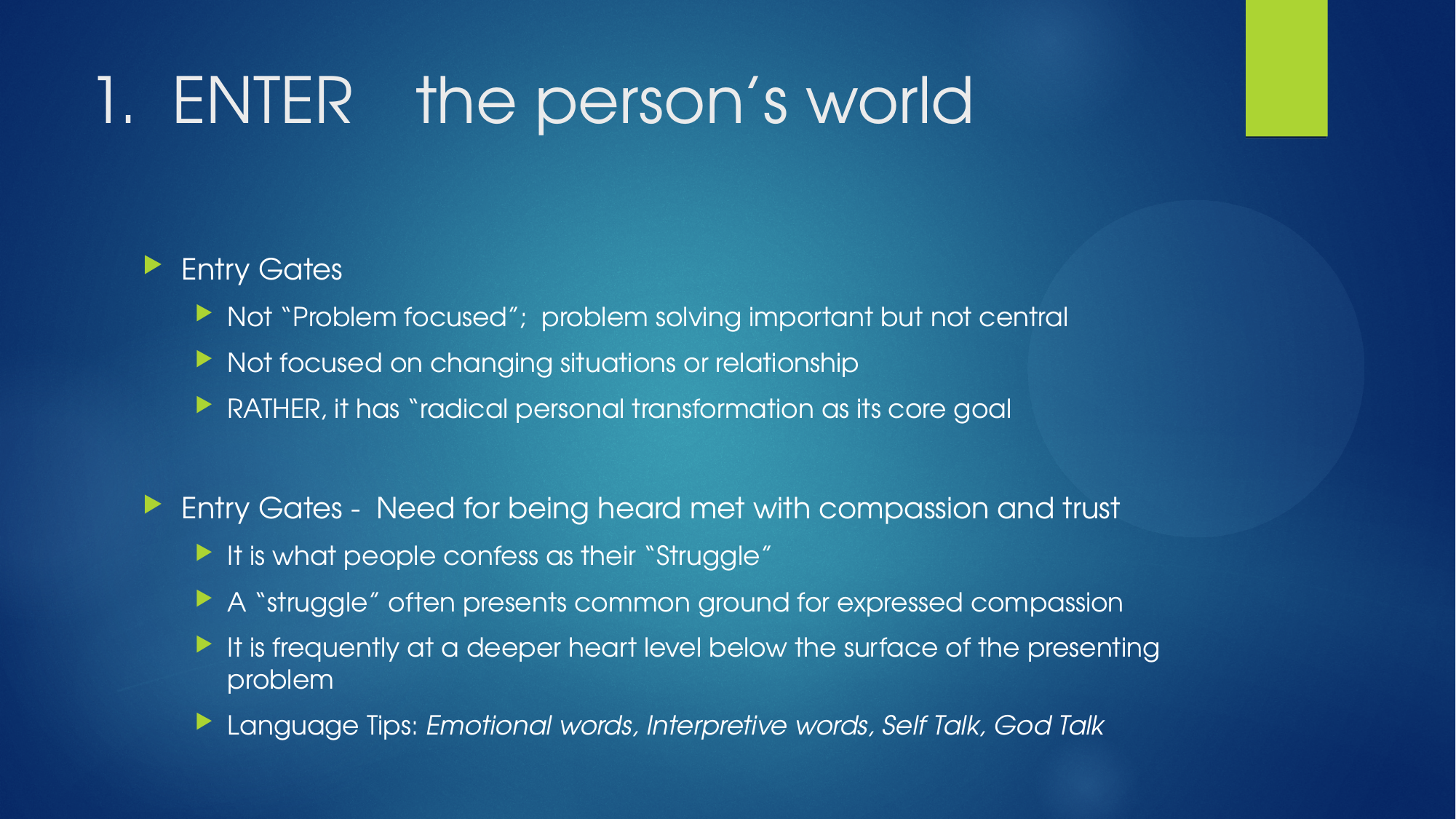

# 1.  ENTER 	the person’s world
Entry Gates
Not “Problem focused”;  problem solving important but not central
Not focused on changing situations or relationship
RATHER, it has “radical personal transformation as its core goal

Entry Gates -  Need for being heard met with compassion and trust
It is what people confess as their “Struggle”
A “struggle” often presents common ground for expressed compassion
It is frequently at a deeper heart level below the surface of the presenting problem
Language Tips: Emotional words, Interpretive words, Self Talk, God Talk